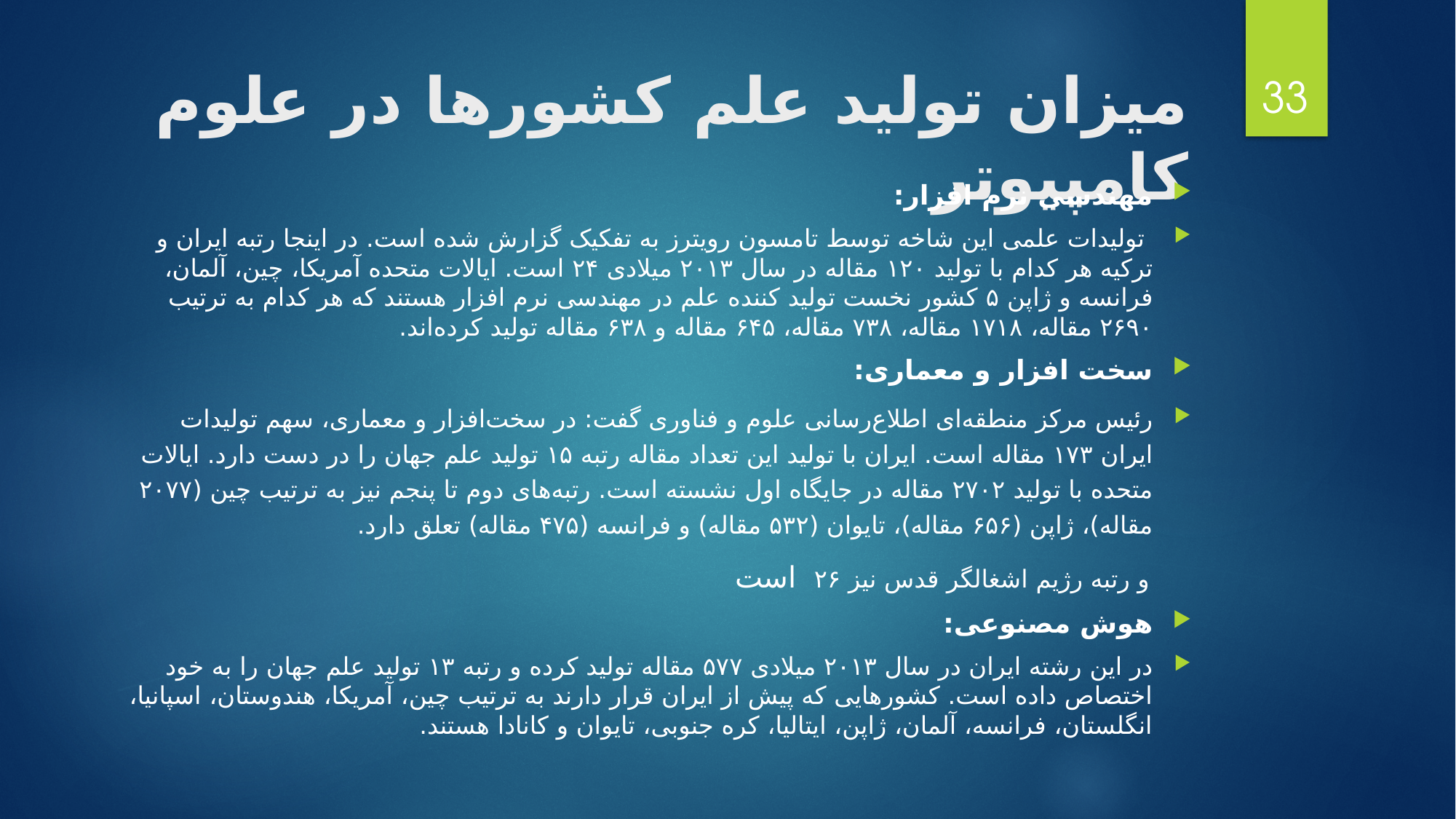

33
میزان تولید علم کشورها در علوم کامپیوتر
مهندسی نرم افزار:
 تولیدات علمی این شاخه توسط تامسون رویترز به تفکیک گزارش شده است. در اینجا رتبه ایران و ترکیه هر کدام با تولید ۱۲۰ مقاله در سال ۲۰۱۳ میلادی ۲۴ است. ایالات متحده آمریکا، چین، آلمان، فرانسه و ژاپن ۵ کشور نخست تولید کننده علم در مهندسی نرم افزار هستند که هر کدام به ترتیب ۲۶۹۰ مقاله، ۱۷۱۸ مقاله، ۷۳۸ مقاله، ۶۴۵ مقاله و ۶۳۸ مقاله تولید کرده‌اند.
سخت افزار و معماری:
رئیس مرکز منطقه‌ای اطلاع‌رسانی علوم و فناوری گفت: در سخت‌افزار و معماری، سهم تولیدات ایران ۱۷۳ مقاله است. ایران با تولید این تعداد مقاله رتبه ۱۵ تولید علم جهان را در دست دارد. ایالات متحده با تولید ۲۷۰۲ مقاله در جایگاه اول نشسته است. رتبه‌های دوم تا پنجم نیز به ترتیب چین (۲۰۷۷ مقاله)، ژاپن (۶۵۶ مقاله)، تایوان (۵۳۲ مقاله) و فرانسه (۴۷۵ مقاله) تعلق دارد.
     و رتبه رژیم اشغالگر قدس نیز ۲۶  است
هوش مصنوعی:
در این رشته ایران در سال ۲۰۱۳ میلادی ۵۷۷ مقاله تولید کرده و رتبه ۱۳ تولید علم جهان را به خود اختصاص داده است. کشورهایی که پیش از ایران قرار دارند به ترتیب چین، آمریکا، هندوستان، اسپانیا، انگلستان، فرانسه، آلمان، ژاپن، ایتالیا، کره جنوبی، تایوان و کانادا هستند.